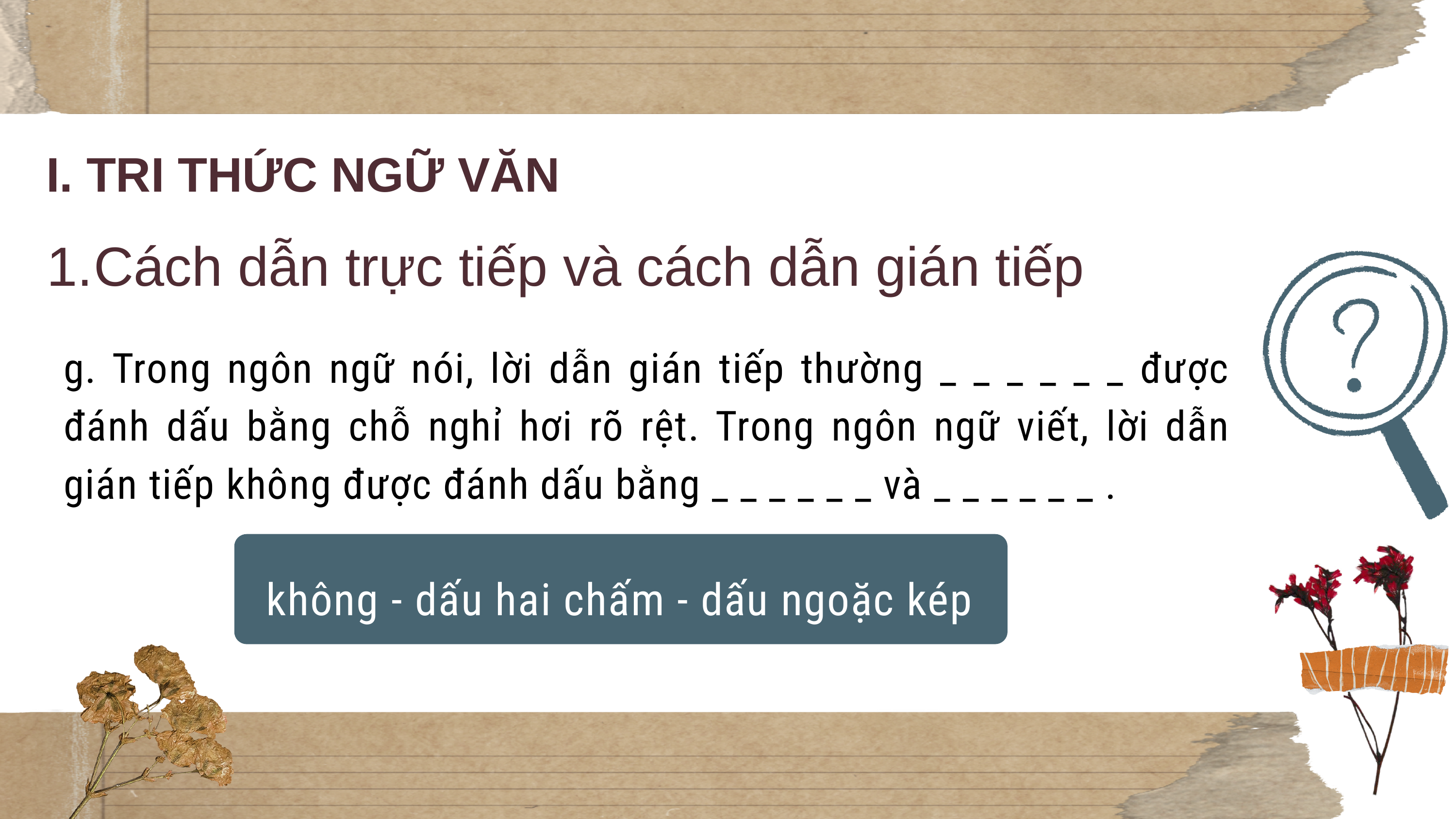

I. TRI THỨC NGỮ VĂN
Cách dẫn trực tiếp và cách dẫn gián tiếp

g. Trong ngôn ngữ nói, lời dẫn gián tiếp thường _ _ _ _ _ _ được đánh dấu bằng chỗ nghỉ hơi rõ rệt. Trong ngôn ngữ viết, lời dẫn gián tiếp không được đánh dấu bằng _ _ _ _ _ _ và _ _ _ _ _ _ .

không - dấu hai chấm - dấu ngoặc kép